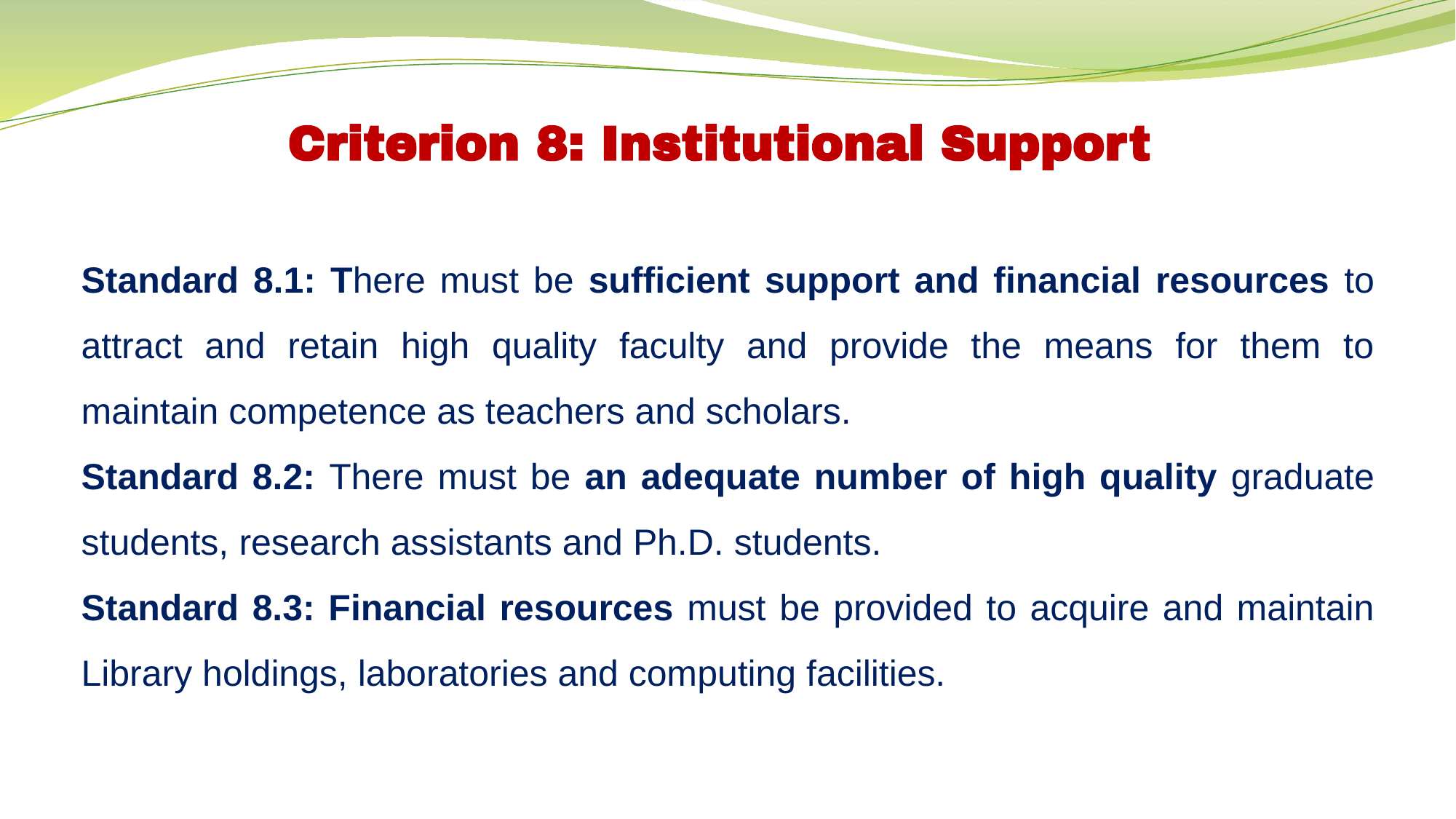

Criterion 8: Institutional Support

Standard 8.1: There must be sufficient support and financial resources to attract and retain high quality faculty and provide the means for them to maintain competence as teachers and scholars.
Standard 8.2: There must be an adequate number of high quality graduate students, research assistants and Ph.D. students.
Standard 8.3: Financial resources must be provided to acquire and maintain Library holdings, laboratories and computing facilities.